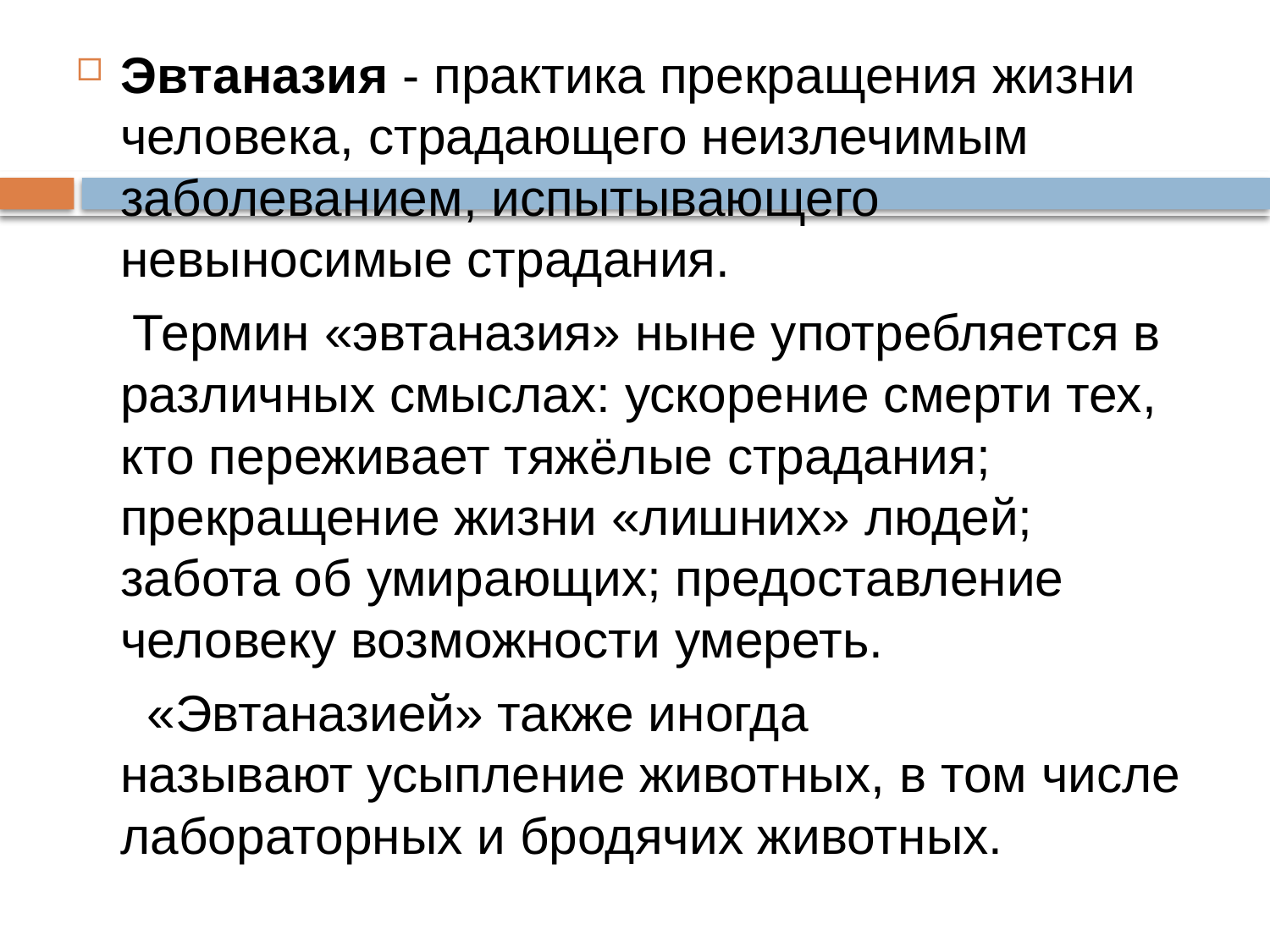

#
Эвтаназия - практика прекращения жизни человека, страдающего неизлечимым заболеванием, испытывающего невыносимые страдания.
    Термин «эвтаназия» ныне употребляется в различных смыслах: ускорение смерти тех, кто переживает тяжёлые страдания; прекращение жизни «лишних» людей; забота об умирающих; предоставление человеку возможности умереть.
     «Эвтаназией» также иногда называют усыпление животных, в том числе лабораторных и бродячих животных.